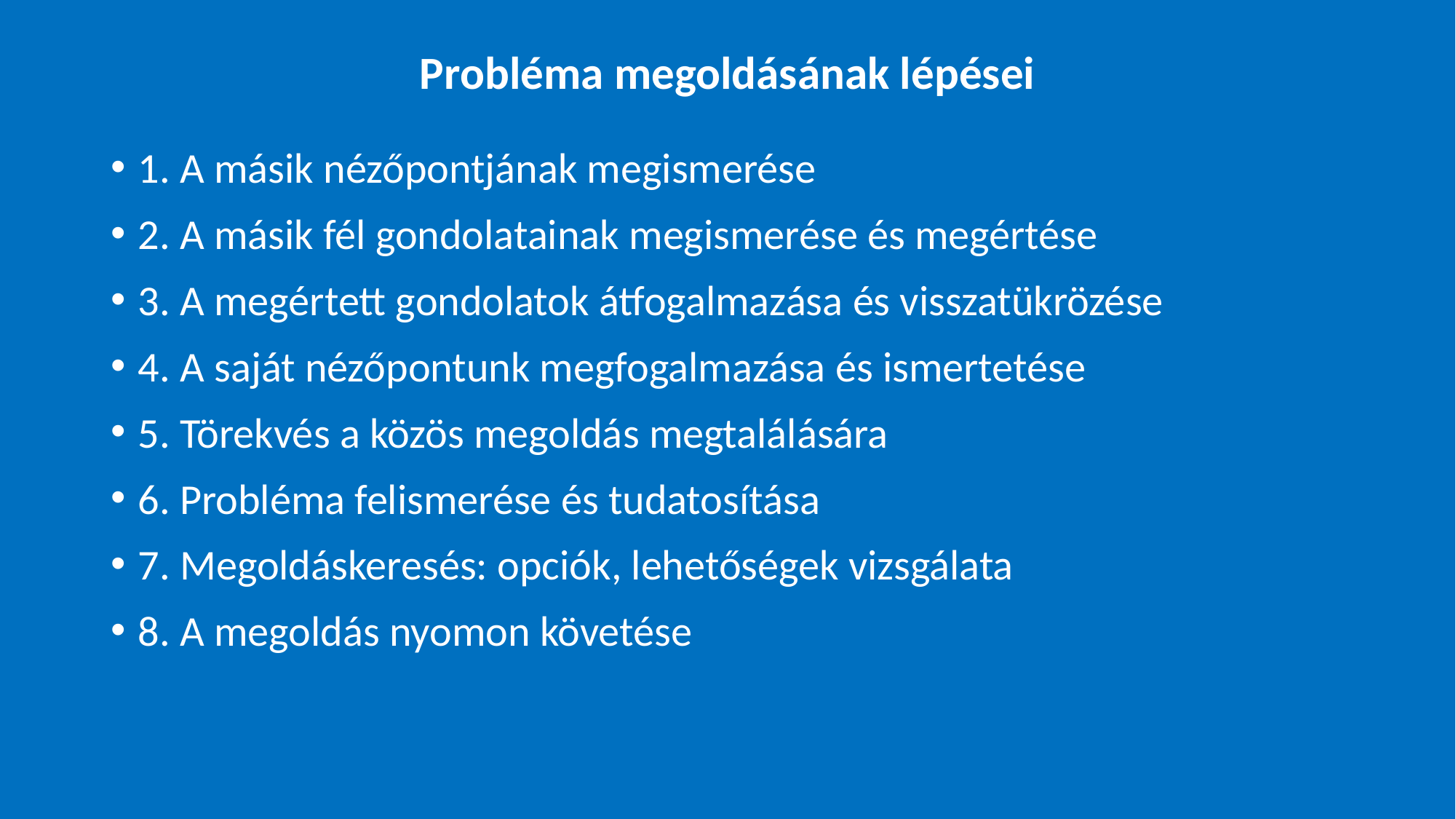

# Probléma megoldásának lépései
1. A másik nézőpontjának megismerése
2. A másik fél gondolatainak megismerése és megértése
3. A megértett gondolatok átfogalmazása és visszatükrözése
4. A saját nézőpontunk megfogalmazása és ismertetése
5. Törekvés a közös megoldás megtalálására
6. Probléma felismerése és tudatosítása
7. Megoldáskeresés: opciók, lehetőségek vizsgálata
8. A megoldás nyomon követése